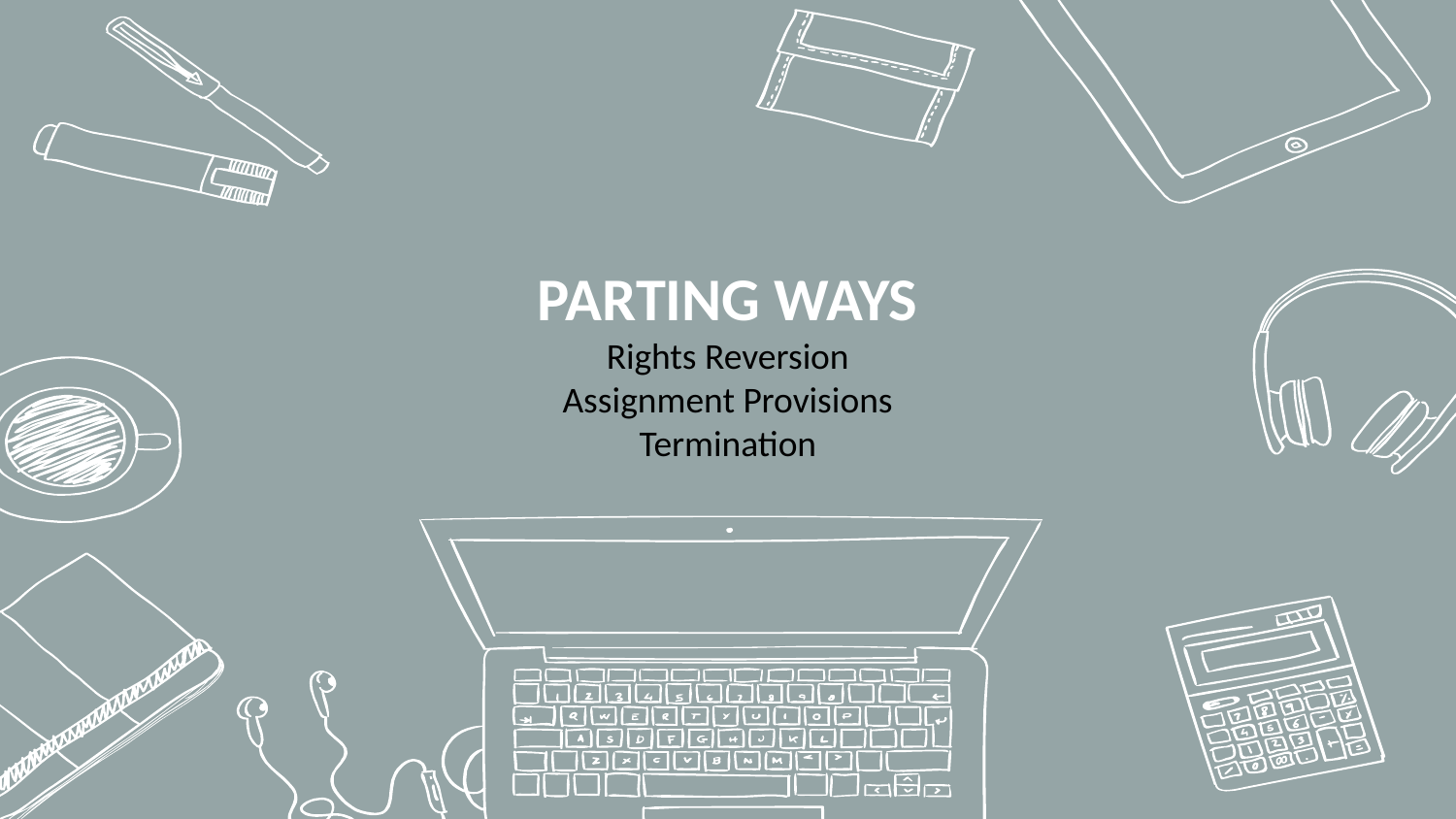

# PARTING WAYS
Rights Reversion
Assignment Provisions
Termination